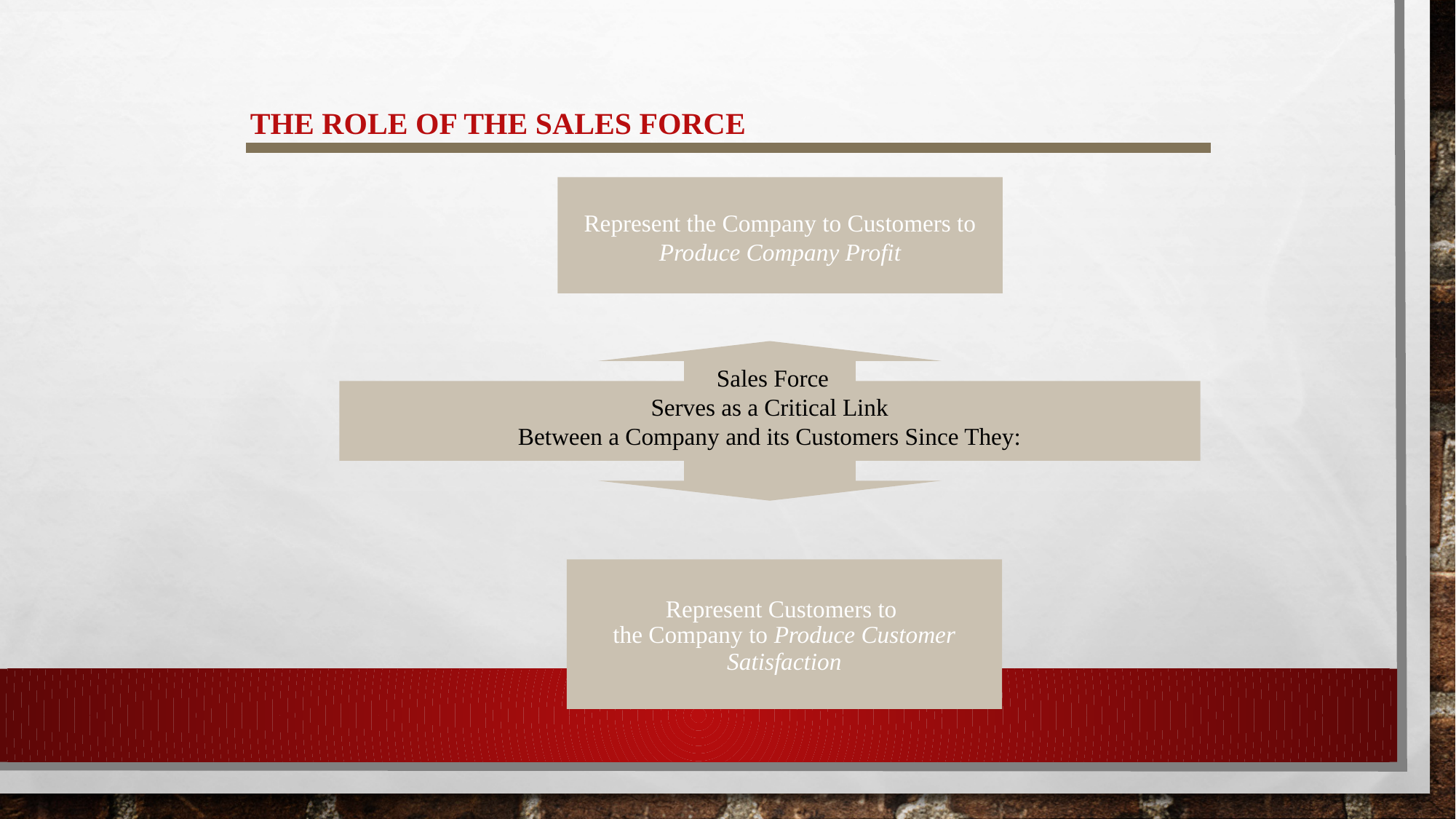

# The Role of the Sales Force

Represent the Company to Customers to Produce Company Profit

 Sales Force
 Serves as a Critical Link
Between a Company and its Customers Since They:

Represent Customers to
the Company to Produce Customer Satisfaction